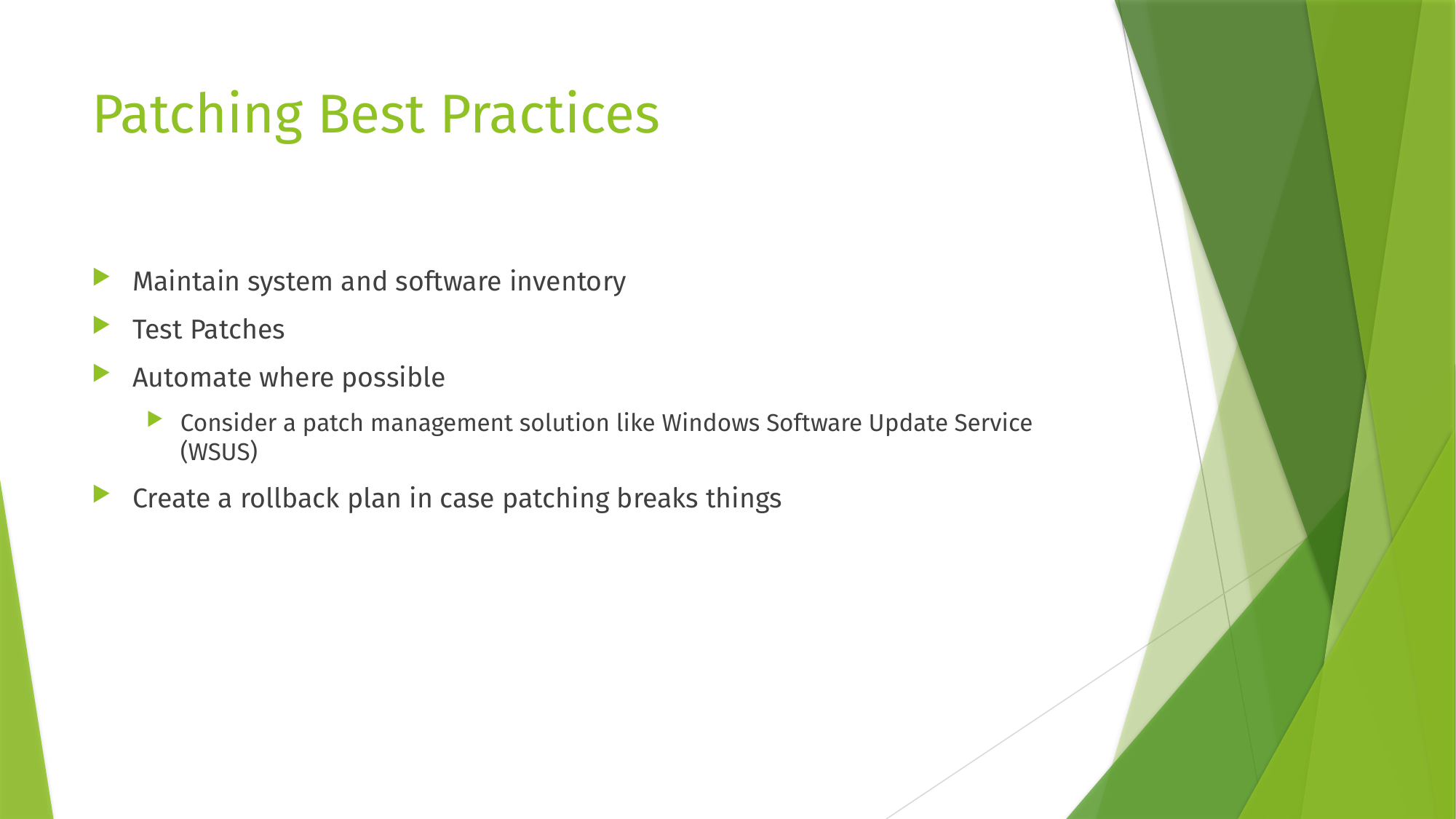

# Patching Best Practices
Maintain system and software inventory
Test Patches
Automate where possible
Consider a patch management solution like Windows Software Update Service (WSUS)
Create a rollback plan in case patching breaks things